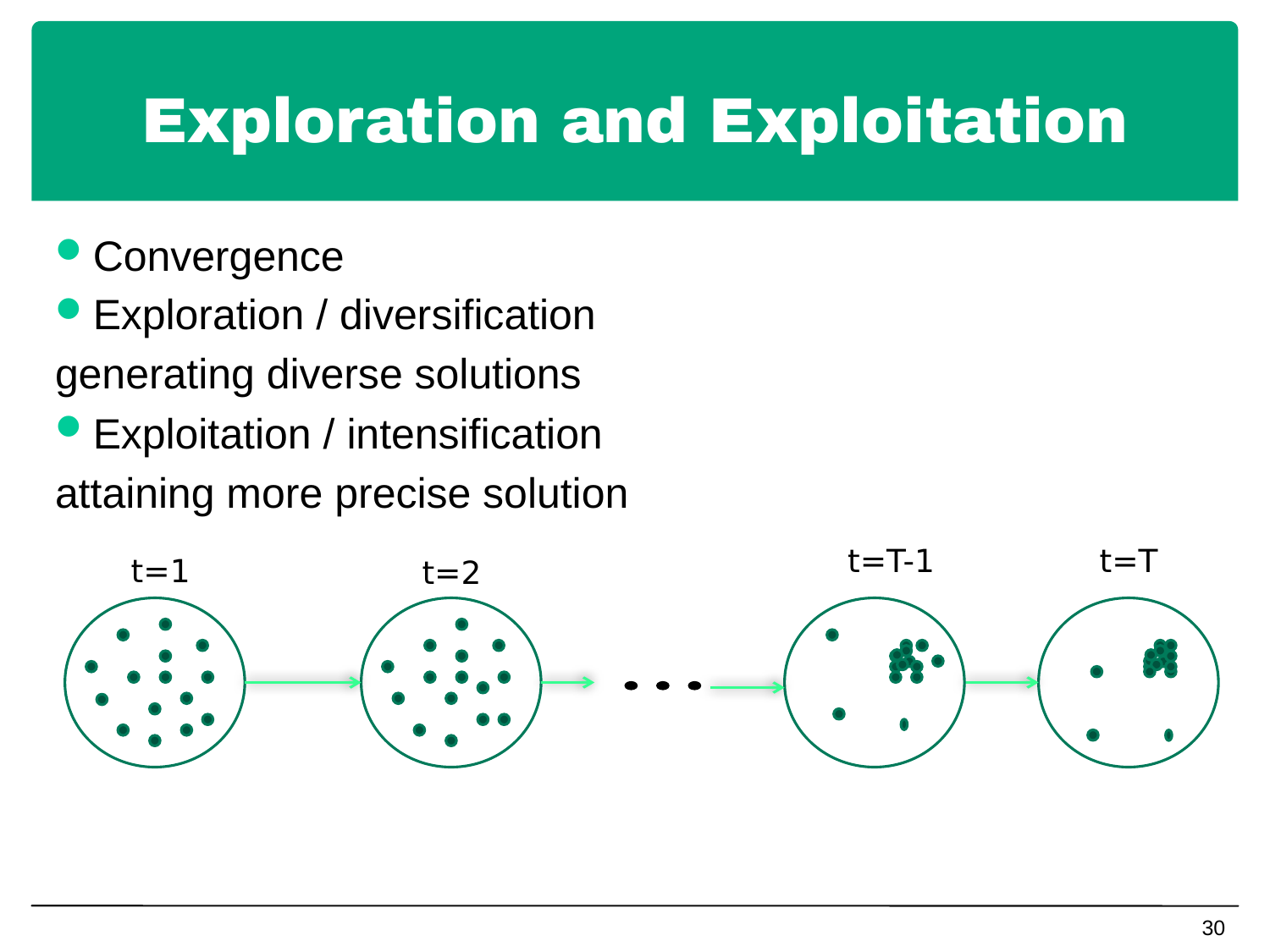

# Exploration and Exploitation
Convergence
Exploration / diversification
generating diverse solutions
Exploitation / intensification
attaining more precise solution

t=T-1
t=T
t=1
t=2

30